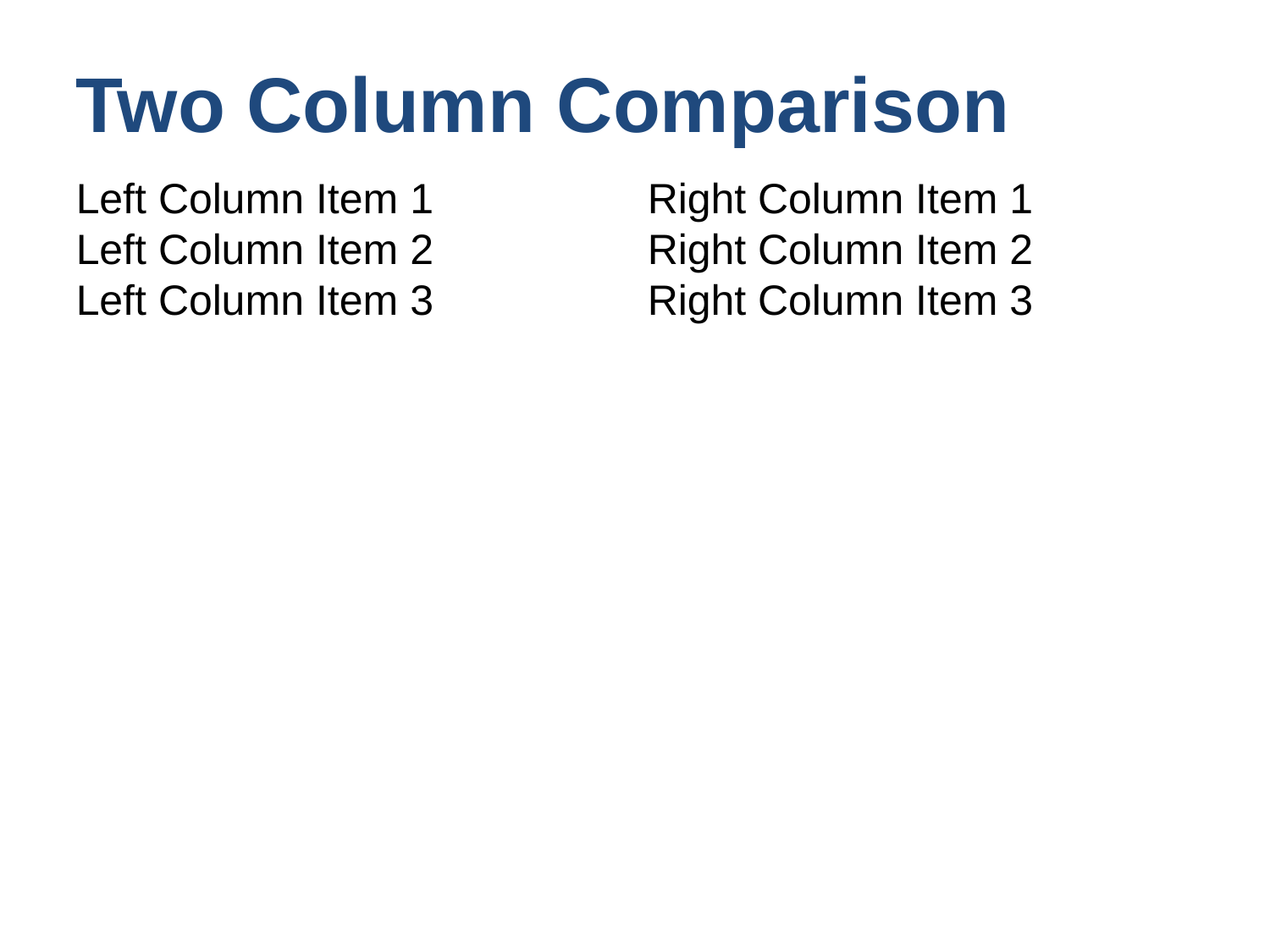

Two Column Comparison
Left Column Item 1
Left Column Item 2
Left Column Item 3
Right Column Item 1
Right Column Item 2
Right Column Item 3